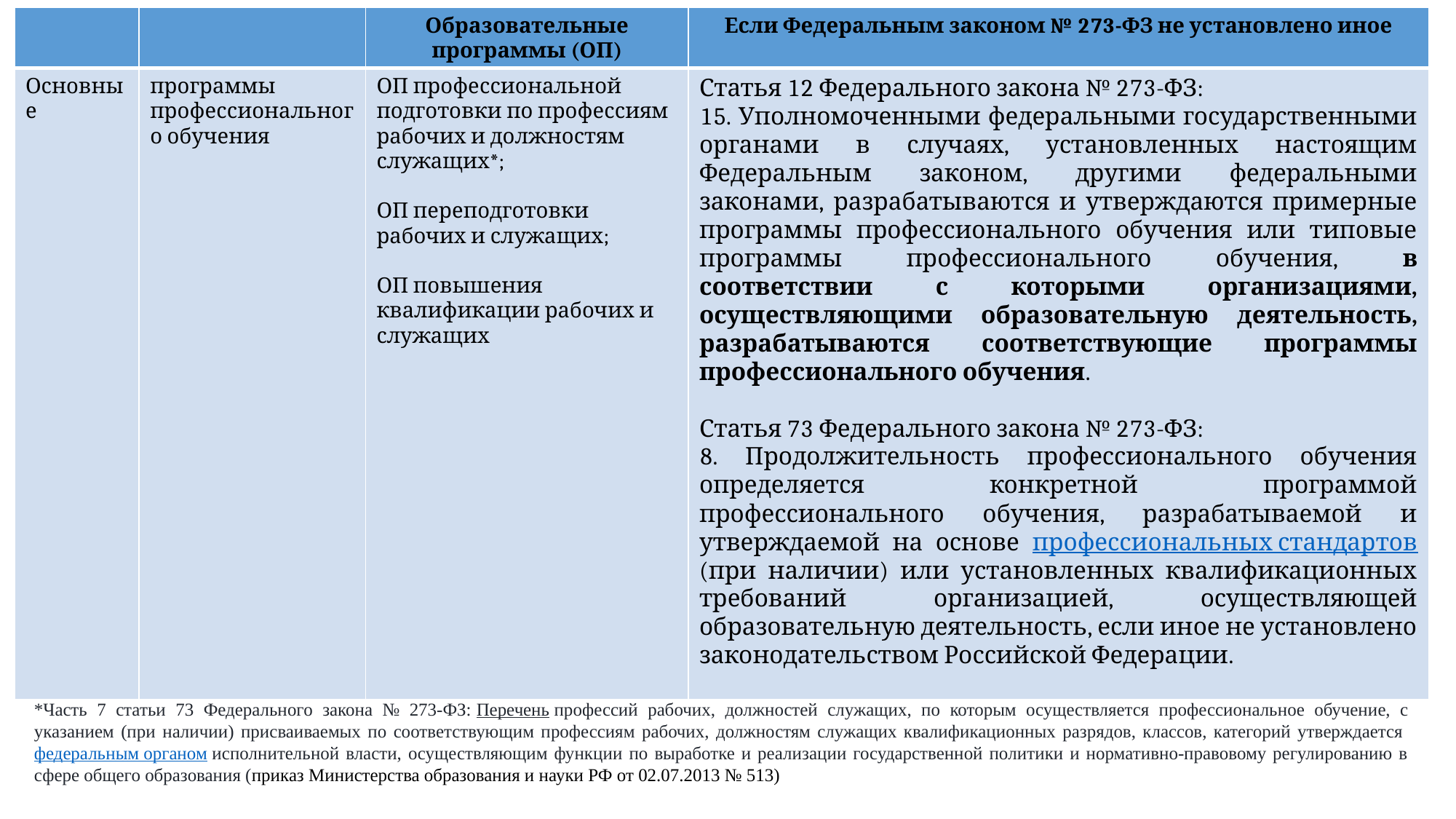

|  |  | Образовательные программы (ОП) | Если Федеральным законом № 273-ФЗ не установлено иное |
| --- | --- | --- | --- |
| Основные | программы профессионального обучения | ОП профессиональной подготовки по профессиям рабочих и должностям служащих\*; ОП переподготовки рабочих и служащих; ОП повышения квалификации рабочих и служащих | Статья 12 Федерального закона № 273-ФЗ: 15. Уполномоченными федеральными государственными органами в случаях, установленных настоящим Федеральным законом, другими федеральными законами, разрабатываются и утверждаются примерные программы профессионального обучения или типовые программы профессионального обучения, в соответствии с которыми организациями, осуществляющими образовательную деятельность, разрабатываются соответствующие программы профессионального обучения. Статья 73 Федерального закона № 273-ФЗ: 8. Продолжительность профессионального обучения определяется конкретной программой профессионального обучения, разрабатываемой и утверждаемой на основе профессиональных стандартов (при наличии) или установленных квалификационных требований организацией, осуществляющей образовательную деятельность, если иное не установлено законодательством Российской Федерации. |
*Часть 7 статьи 73 Федерального закона № 273-ФЗ: Перечень профессий рабочих, должностей служащих, по которым осуществляется профессиональное обучение, с указанием (при наличии) присваиваемых по соответствующим профессиям рабочих, должностям служащих квалификационных разрядов, классов, категорий утверждается федеральным органом исполнительной власти, осуществляющим функции по выработке и реализации государственной политики и нормативно-правовому регулированию в сфере общего образования (приказ Министерства образования и науки РФ от 02.07.2013 № 513)